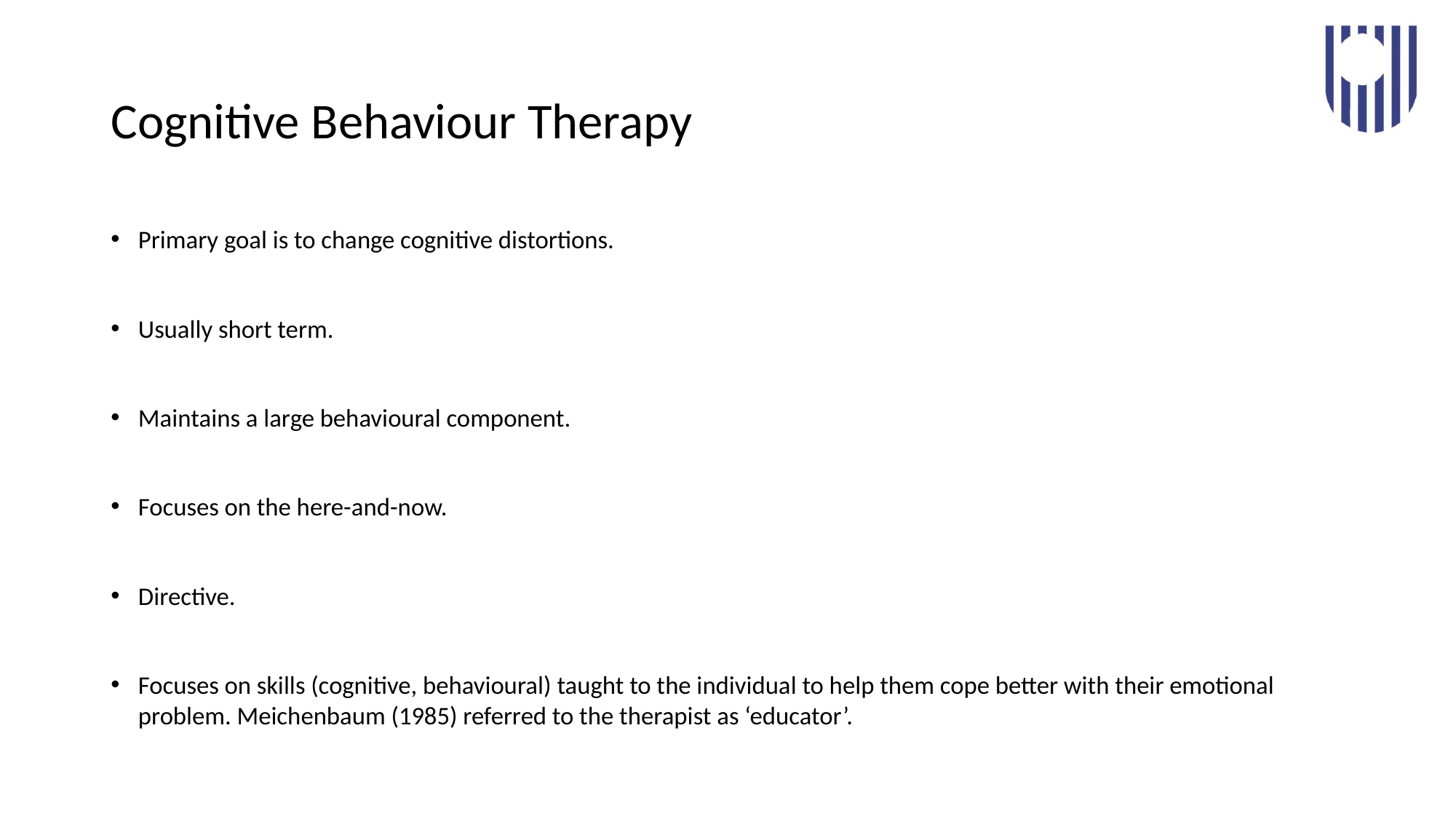

# Cognitive Behaviour Therapy
Primary goal is to change cognitive distortions.

Usually short term.

Maintains a large behavioural component.

Focuses on the here-and-now.

Directive.

Focuses on skills (cognitive, behavioural) taught to the individual to help them cope better with their emotional problem. Meichenbaum (1985) referred to the therapist as ‘educator’.